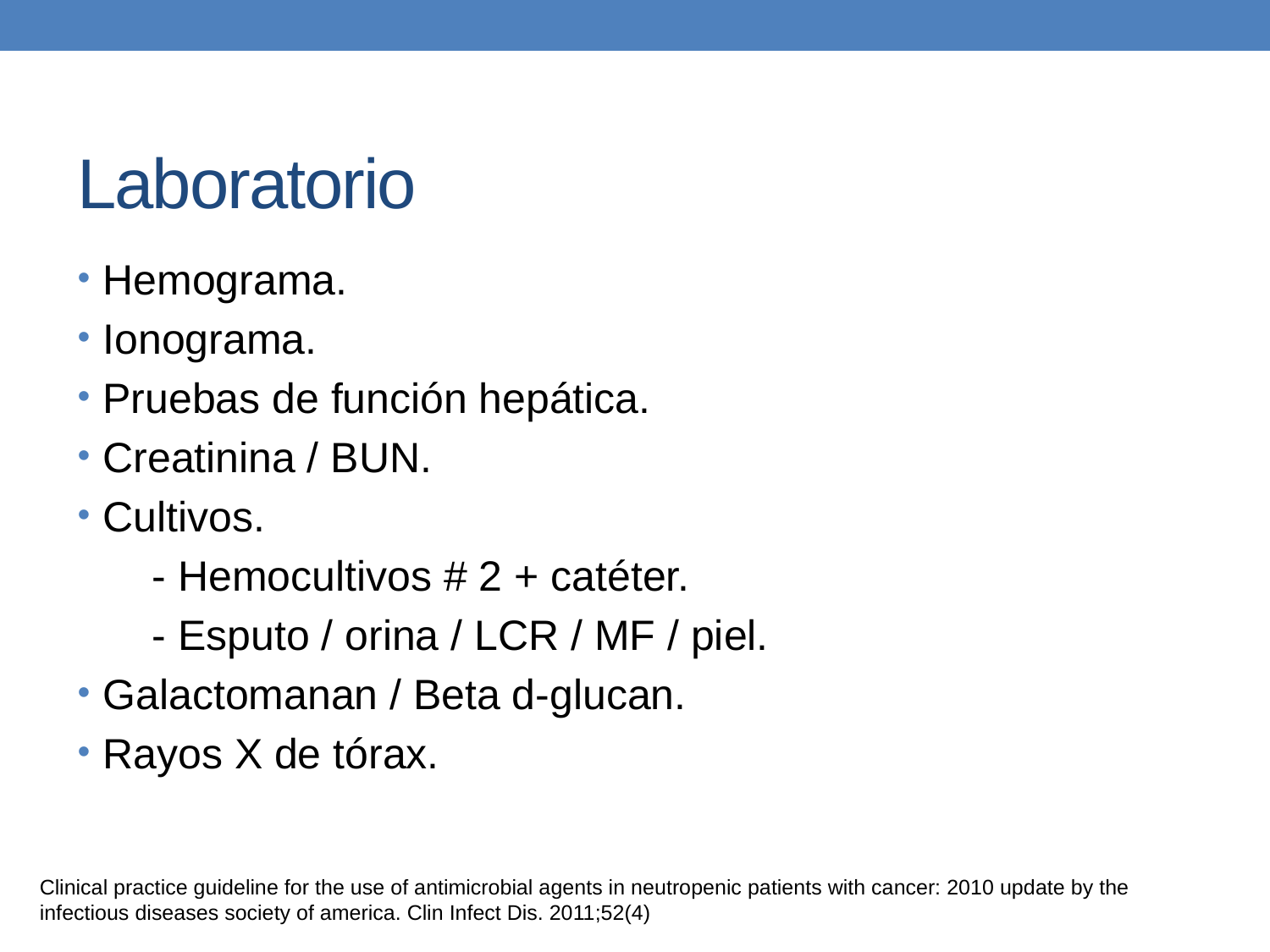

# Laboratorio
Hemograma.
Ionograma.
Pruebas de función hepática.
Creatinina / BUN.
Cultivos.
     - Hemocultivos # 2 + catéter.
     - Esputo / orina / LCR / MF / piel.
Galactomanan / Beta d-glucan.
Rayos X de tórax.
Clinical practice guideline for the use of antimicrobial agents in neutropenic patients with cancer: 2010 update by the infectious diseases society of america. Clin Infect Dis. 2011;52(4)